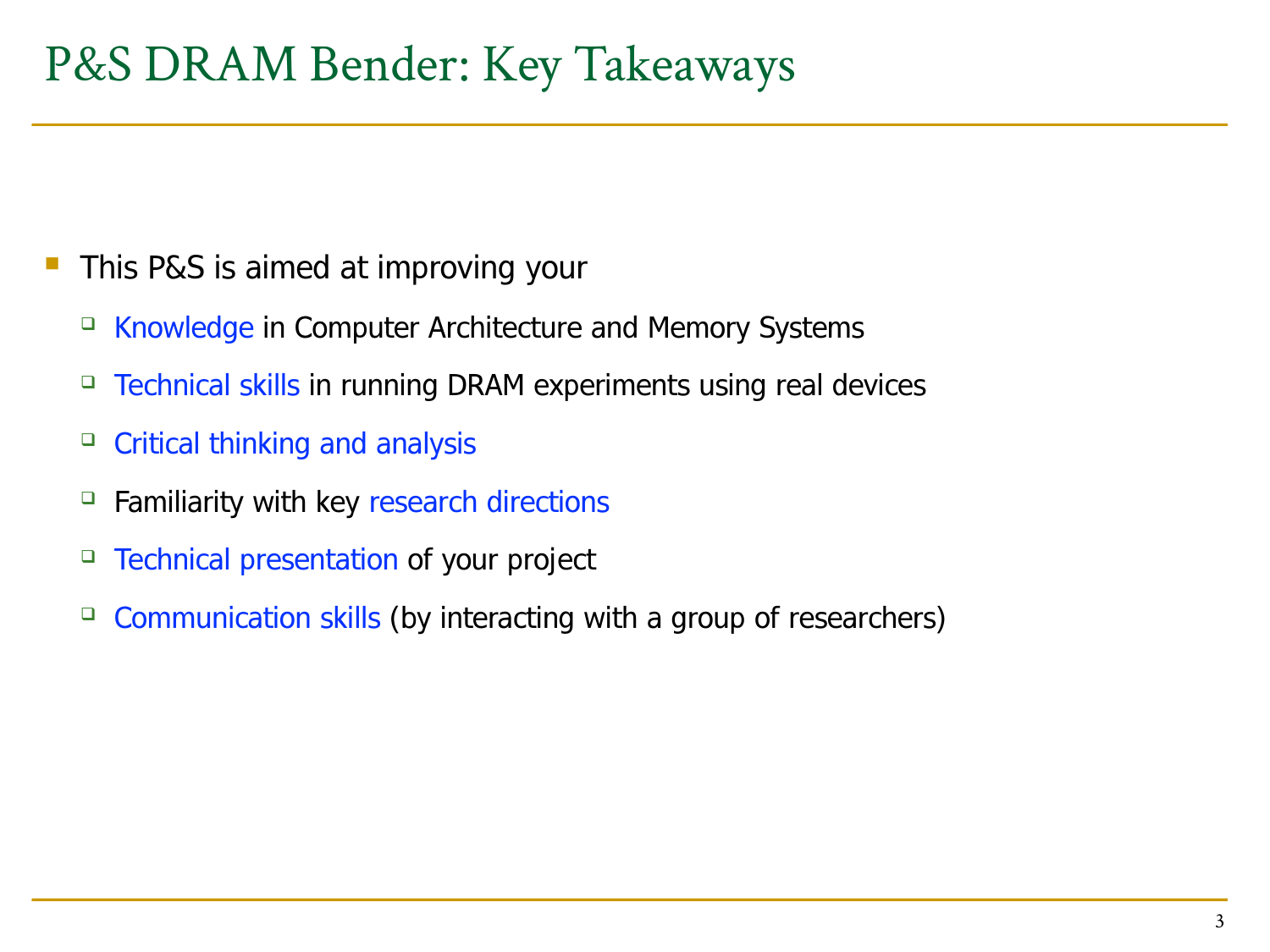

# P&S DRAM Bender: Key Takeaways
This P&S is aimed at improving your
Knowledge in Computer Architecture and Memory Systems
Technical skills in running DRAM experiments using real devices
Critical thinking and analysis
Familiarity with key research directions
Technical presentation of your project
Communication skills (by interacting with a group of researchers)

3